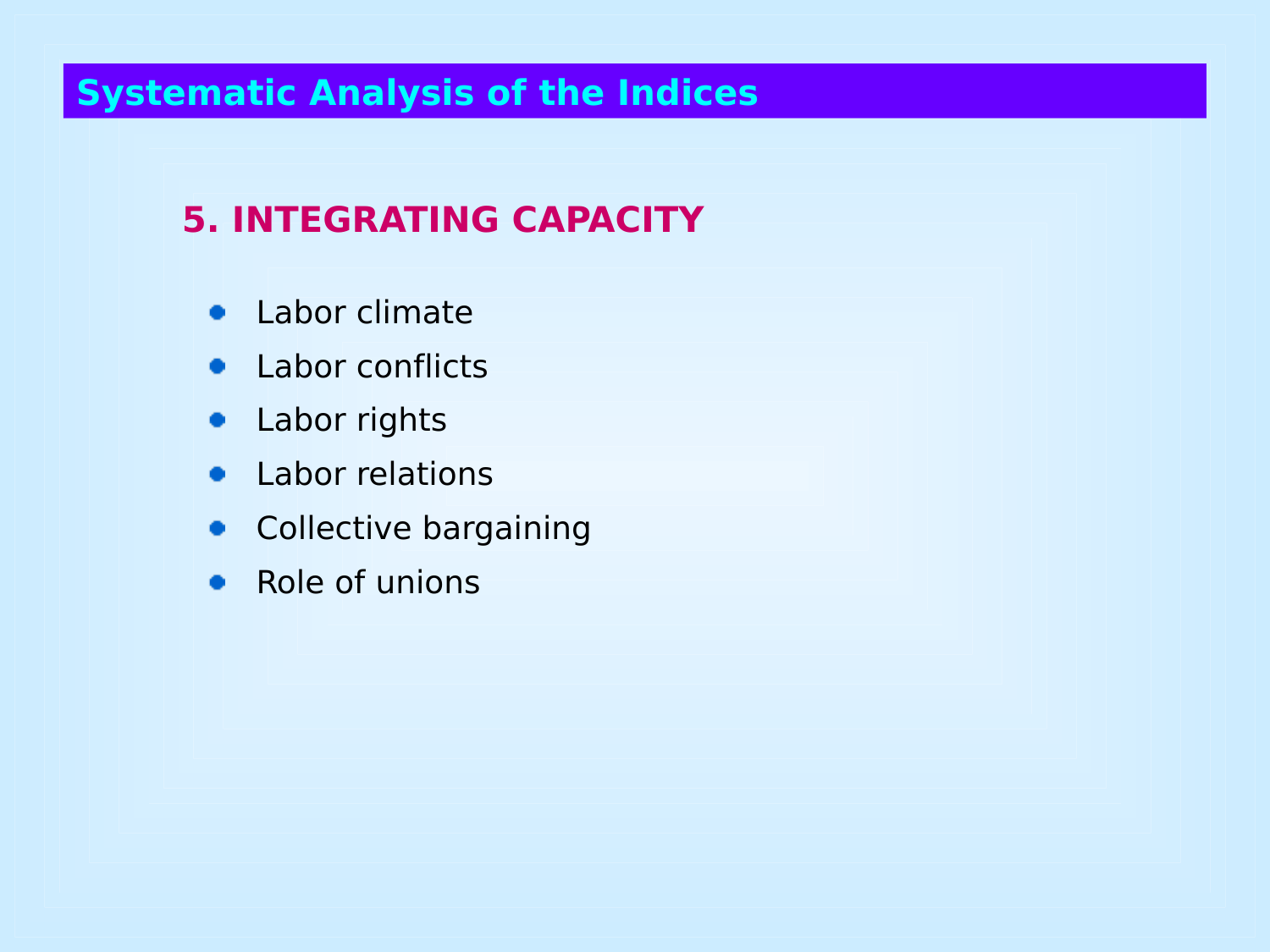

Systematic Analysis of the Indices
5. INTEGRATING CAPACITY
Labor climate
Labor conflicts
Labor rights
Labor relations
Collective bargaining
Role of unions